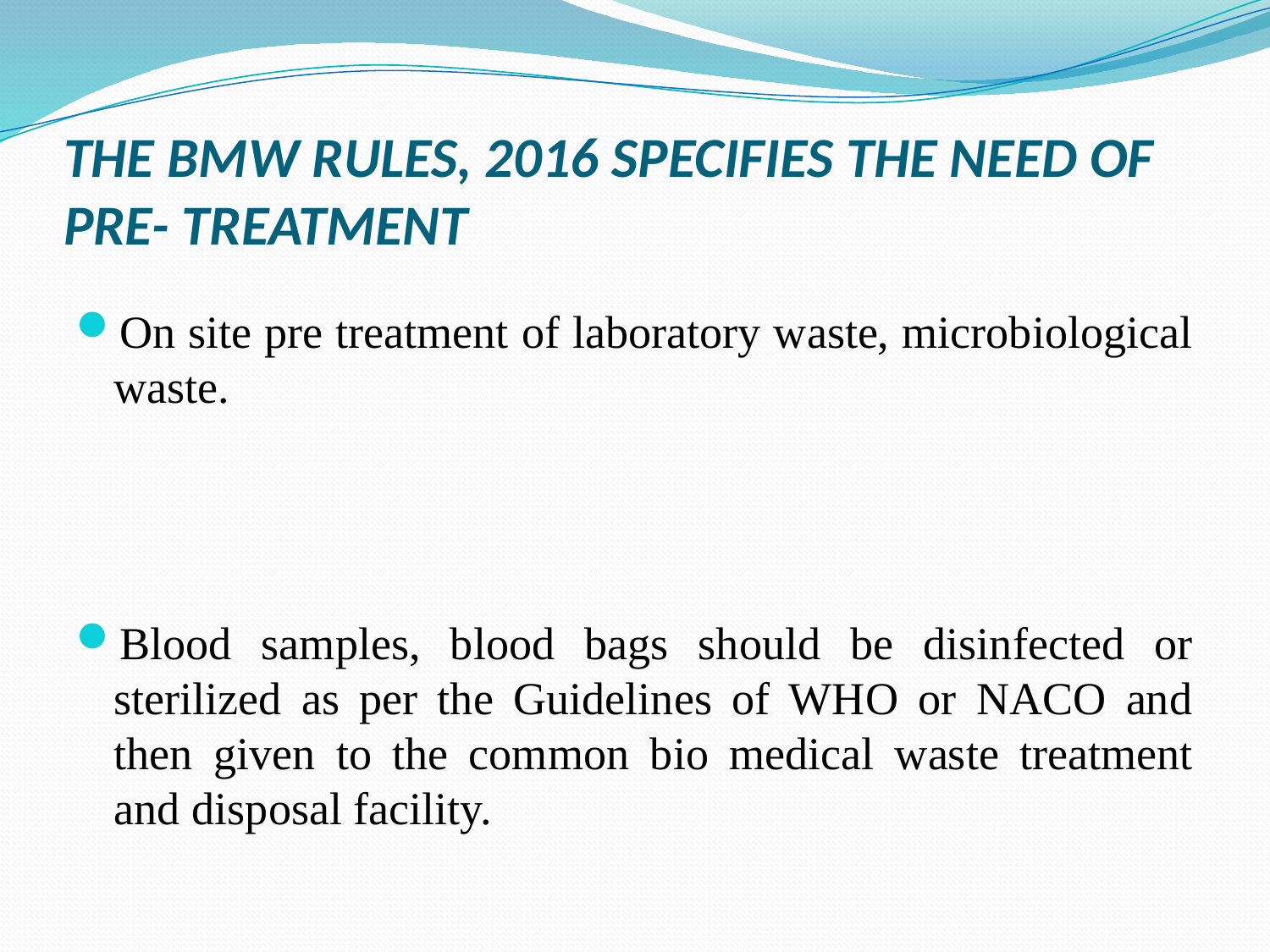

# THE BMW RULES, 2016 SPECIFIES THE NEED OF PRE- TREATMENT
On site pre treatment of laboratory waste, microbiological waste.

Blood samples, blood bags should be disinfected or sterilized as per the Guidelines of WHO or NACO and then given to the common bio medical waste treatment and disposal facility.